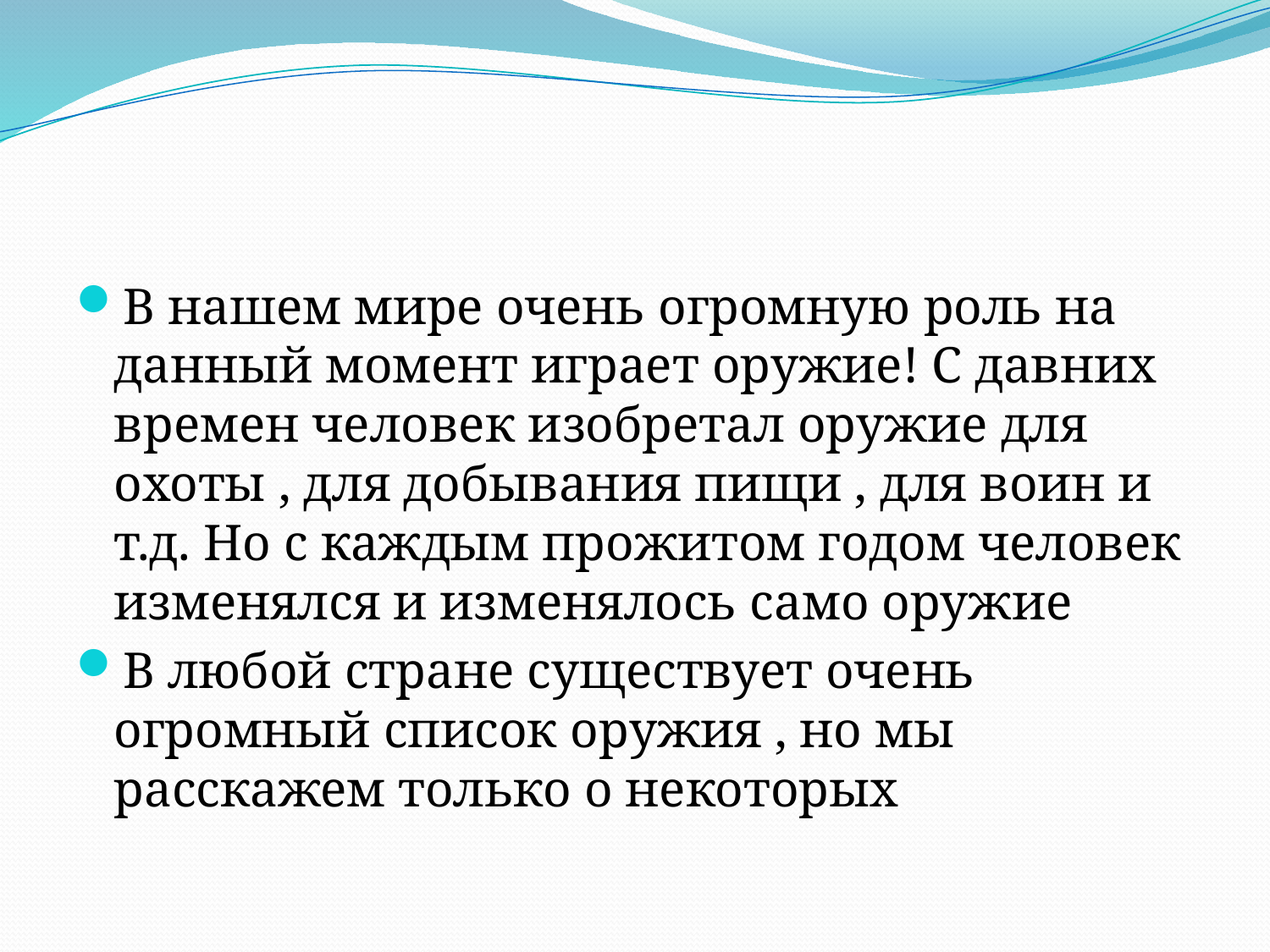

#
В нашем мире очень огромную роль на данный момент играет оружие! С давних времен человек изобретал оружие для охоты , для добывания пищи , для воин и т.д. Но с каждым прожитом годом человек изменялся и изменялось само оружие
В любой стране существует очень огромный список оружия , но мы расскажем только о некоторых